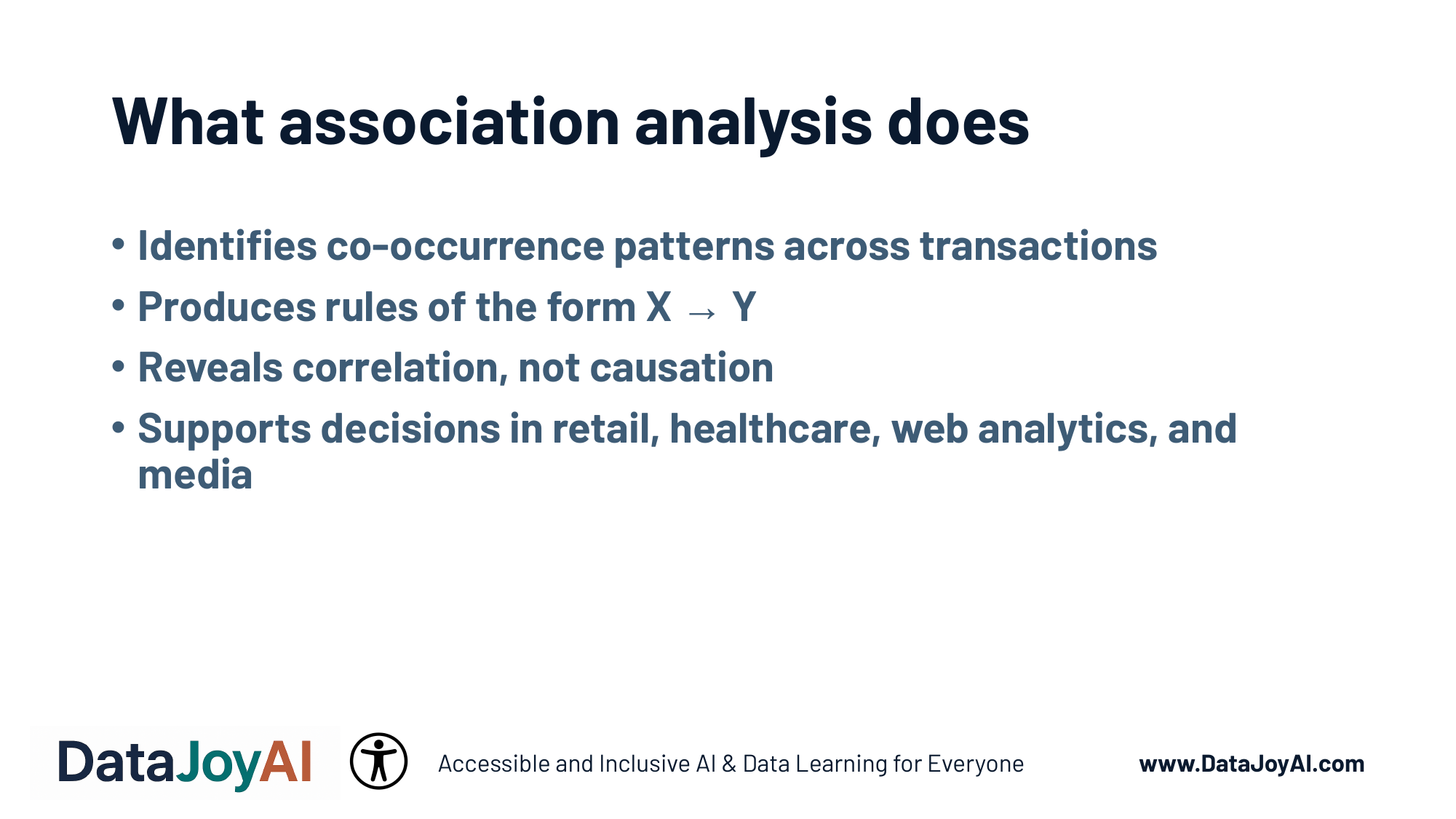

# What association analysis does
Identifies co‑occurrence patterns across transactions
Produces rules of the form X → Y
Reveals correlation, not causation
Supports decisions in retail, healthcare, web analytics, and media